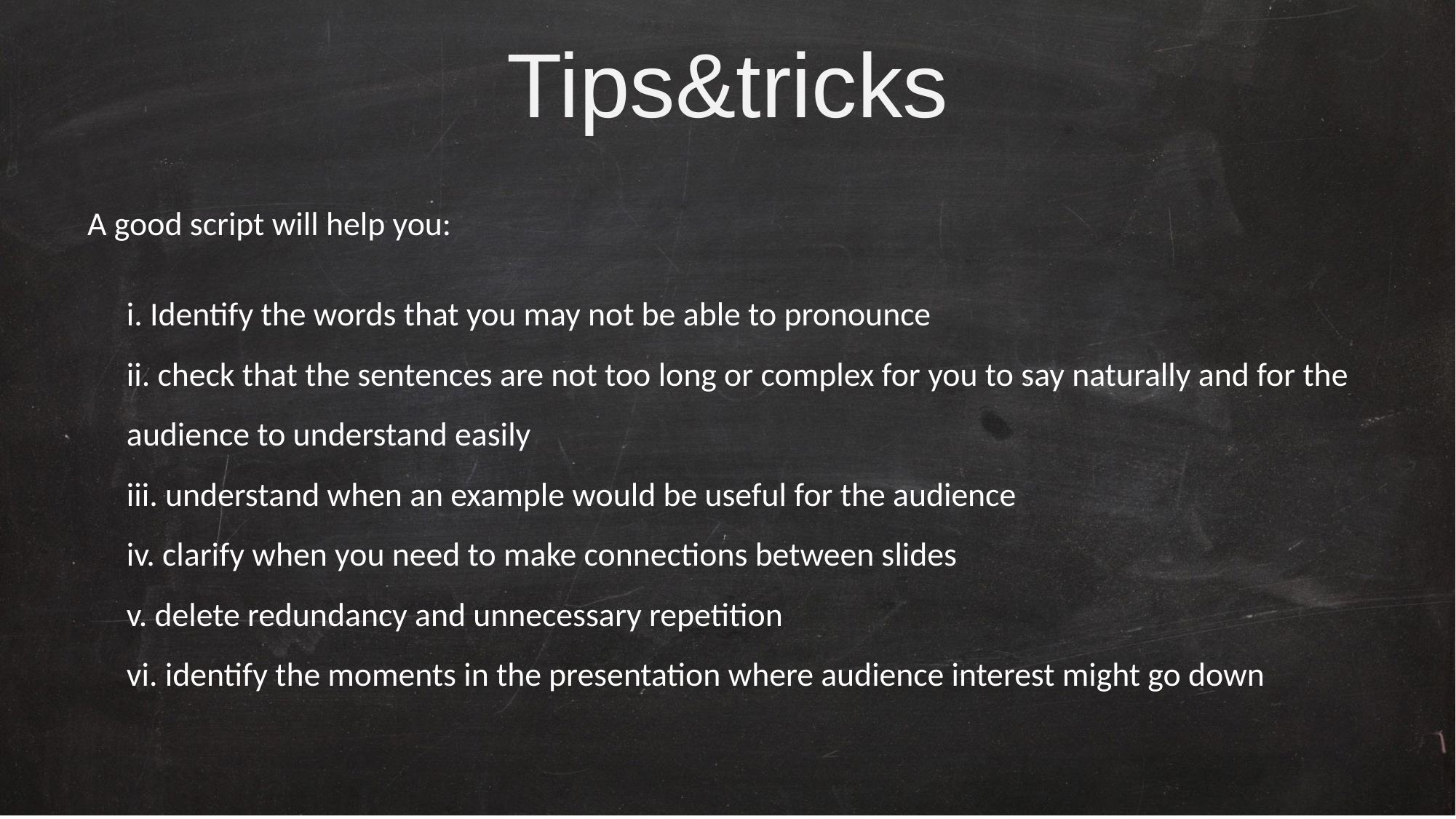

# Tips&tricks
A good script will help you:
i. Identify the words that you may not be able to pronounce
ii. check that the sentences are not too long or complex for you to say naturally and for the audience to understand easily
iii. understand when an example would be useful for the audience
iv. clarify when you need to make connections between slides
v. delete redundancy and unnecessary repetition
vi. identify the moments in the presentation where audience interest might go down